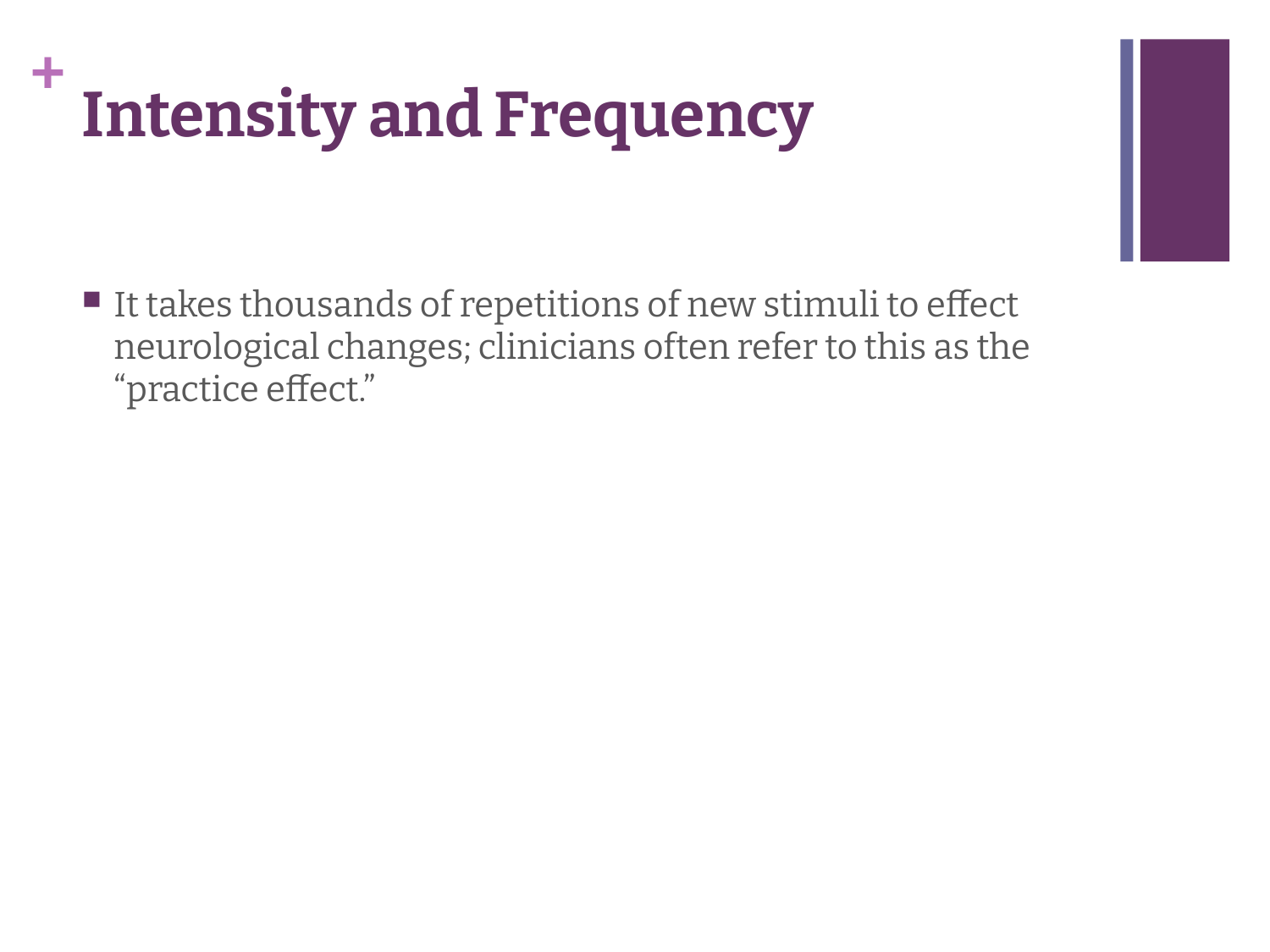

# Intensity and Frequency
It takes thousands of repetitions of new stimuli to effect neurological changes; clinicians often refer to this as the “practice effect.”